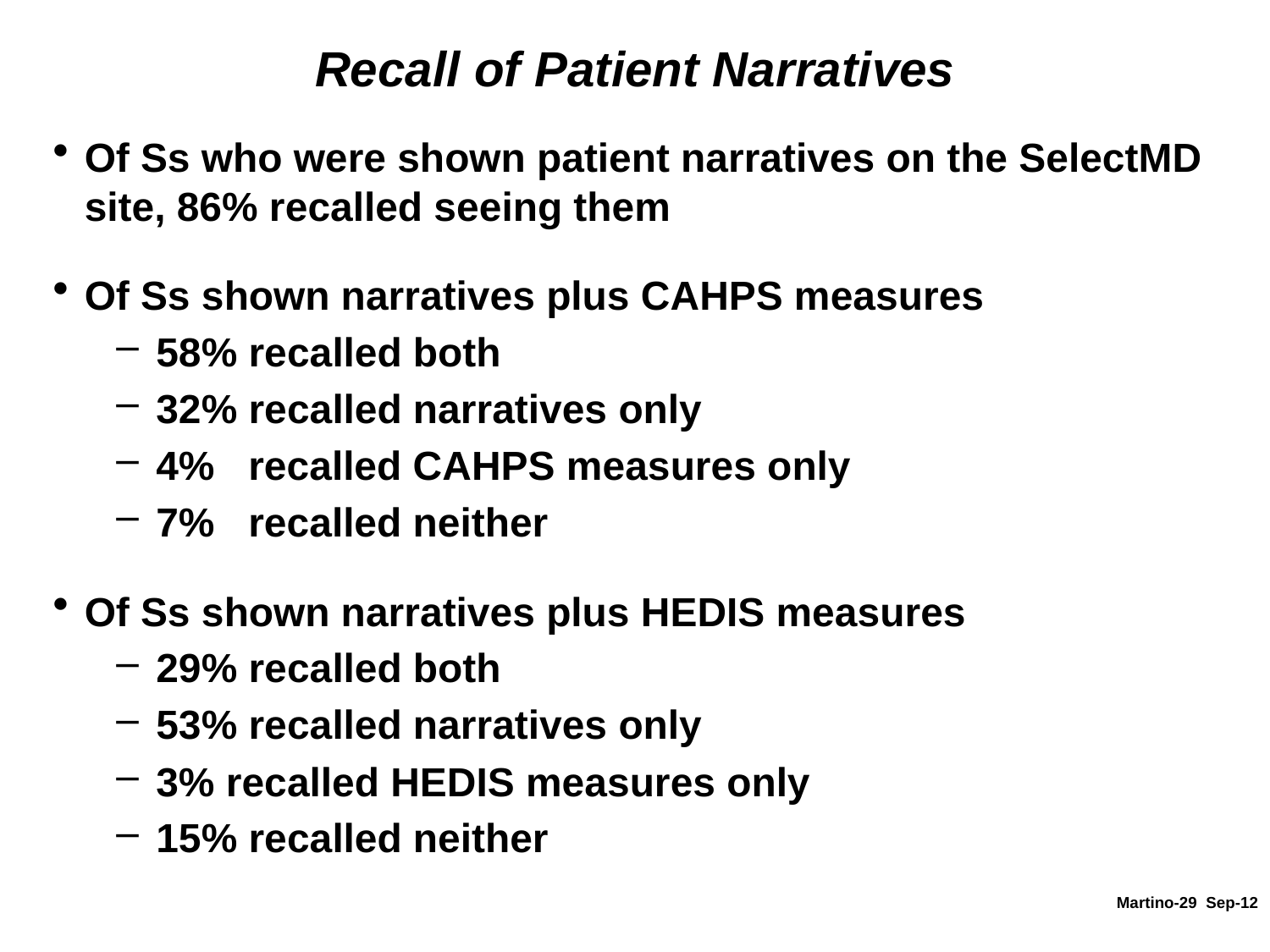

# Recall of Patient Narratives
Of Ss who were shown patient narratives on the SelectMD site, 86% recalled seeing them
Of Ss shown narratives plus CAHPS measures
58% recalled both
32% recalled narratives only
4%   recalled CAHPS measures only
7%   recalled neither
Of Ss shown narratives plus HEDIS measures
29% recalled both
53% recalled narratives only
3% recalled HEDIS measures only
15% recalled neither